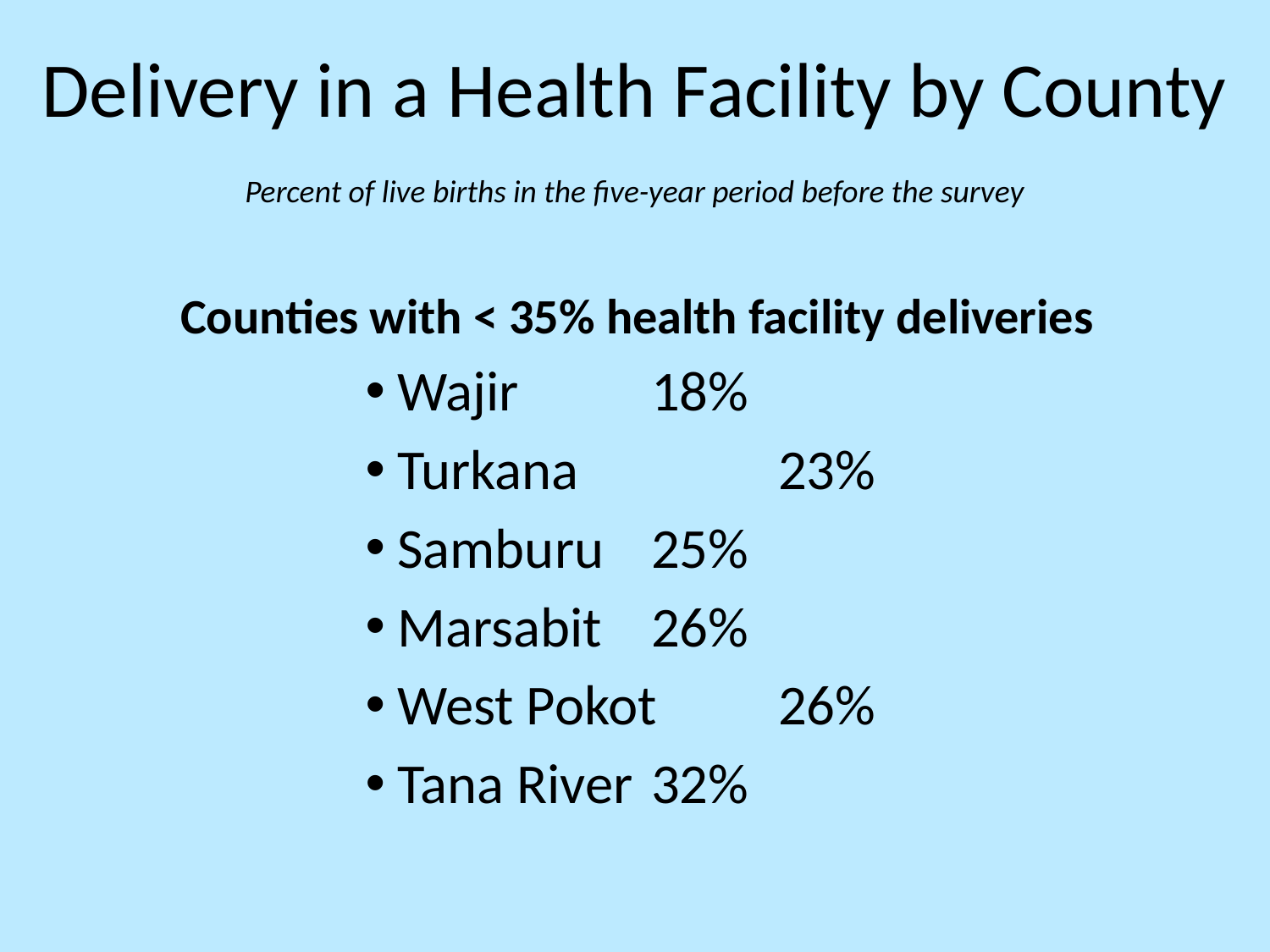

# Delivery in a Health Facility by County
Percent of live births in the five-year period before the survey
Counties with < 35% health facility deliveries
Wajir		18%
Turkana		23%
Samburu	25%
Marsabit	26%
West Pokot	26%
Tana River 	32%